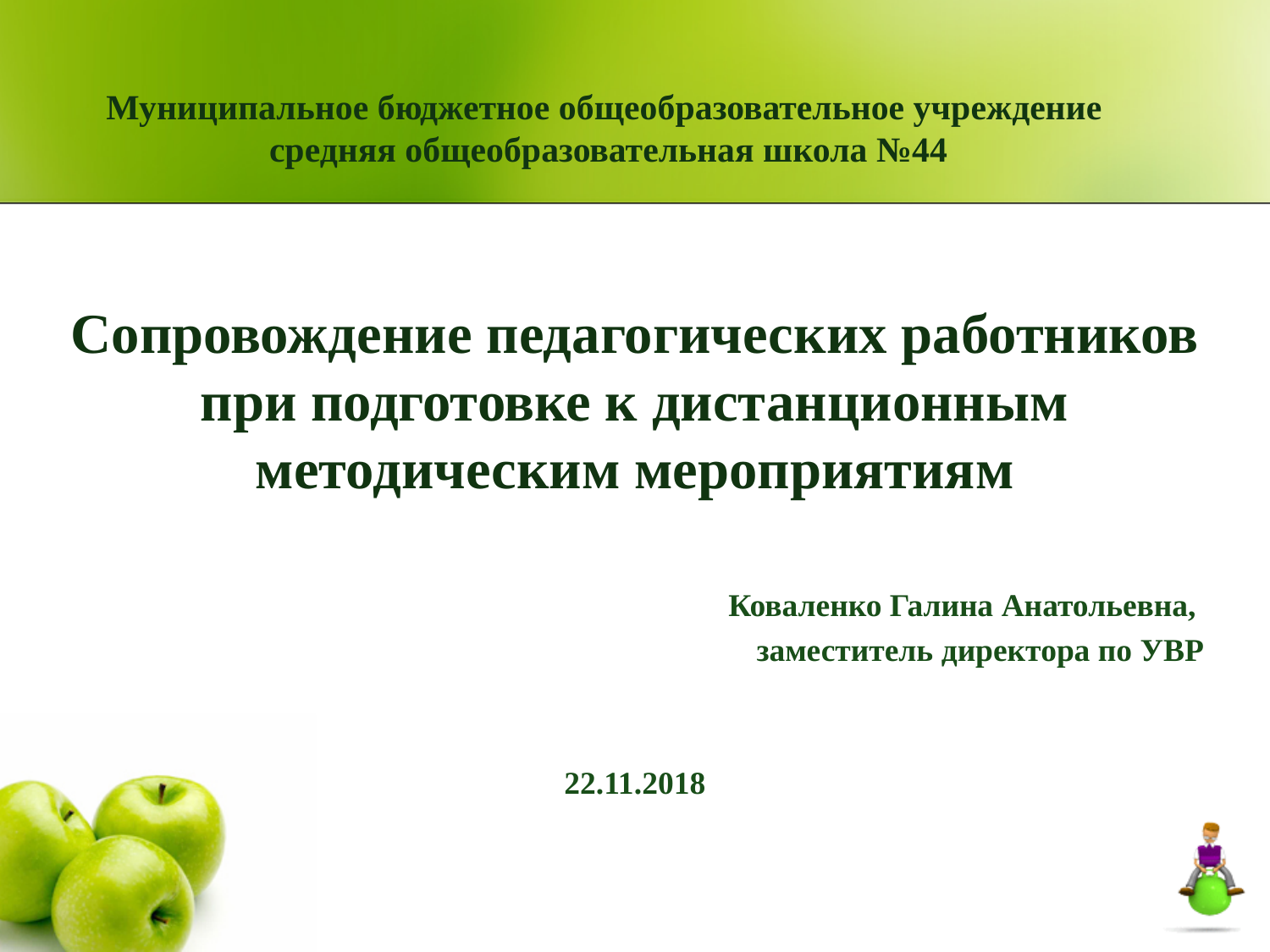

# Муниципальное бюджетное общеобразовательное учреждение средняя общеобразовательная школа №44

Сопровождение педагогических работников при подготовке к дистанционным методическим мероприятиям

Коваленко Галина Анатольевна,
заместитель директора по УВР

22.11.2018